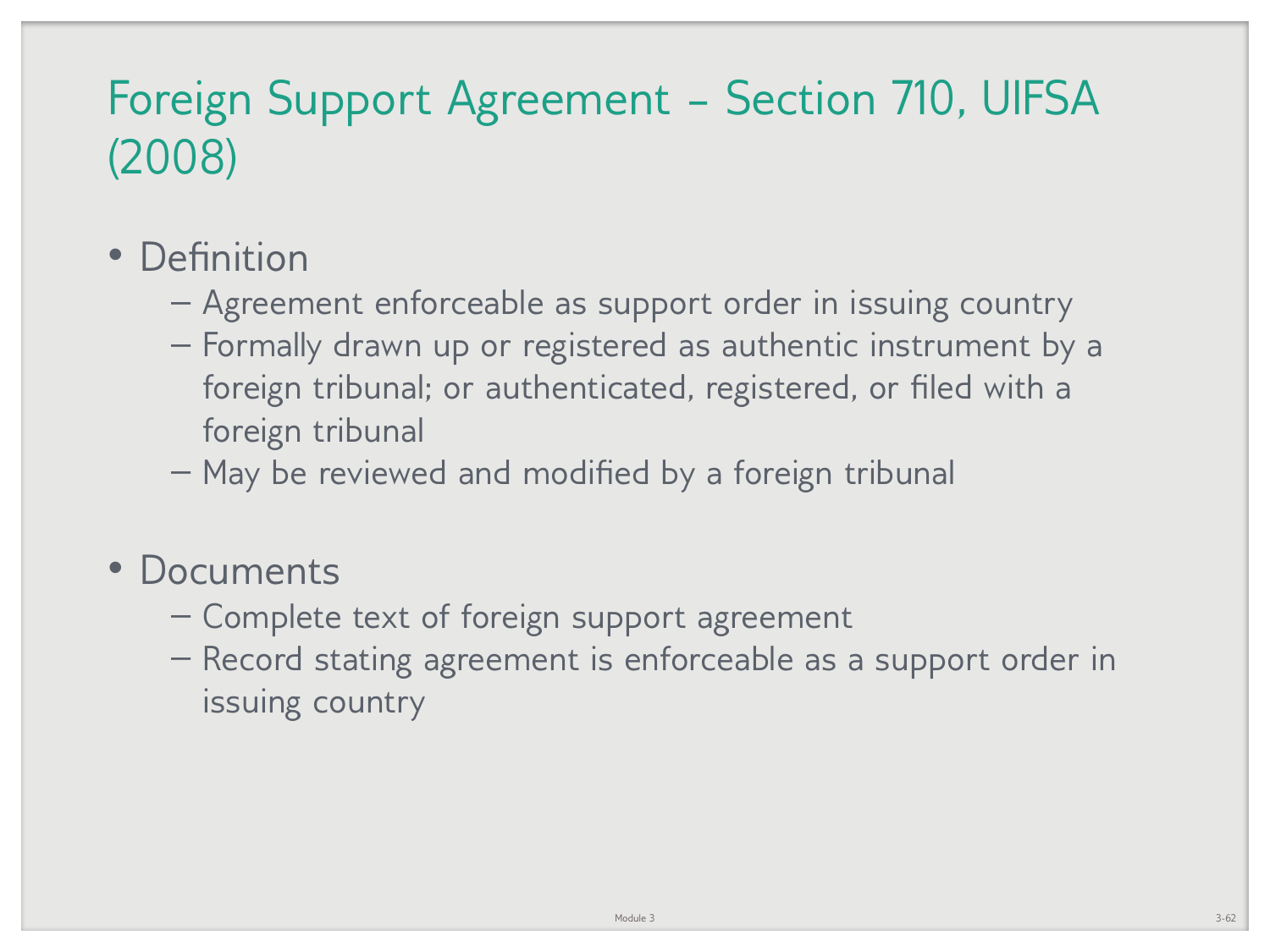

# Foreign Support Agreement – Section 710, UIFSA (2008)
Definition
Agreement enforceable as support order in issuing country
Formally drawn up or registered as authentic instrument by a foreign tribunal; or authenticated, registered, or filed with a foreign tribunal
May be reviewed and modified by a foreign tribunal

Documents
Complete text of foreign support agreement
Record stating agreement is enforceable as a support order in issuing country

Module 3
3-62